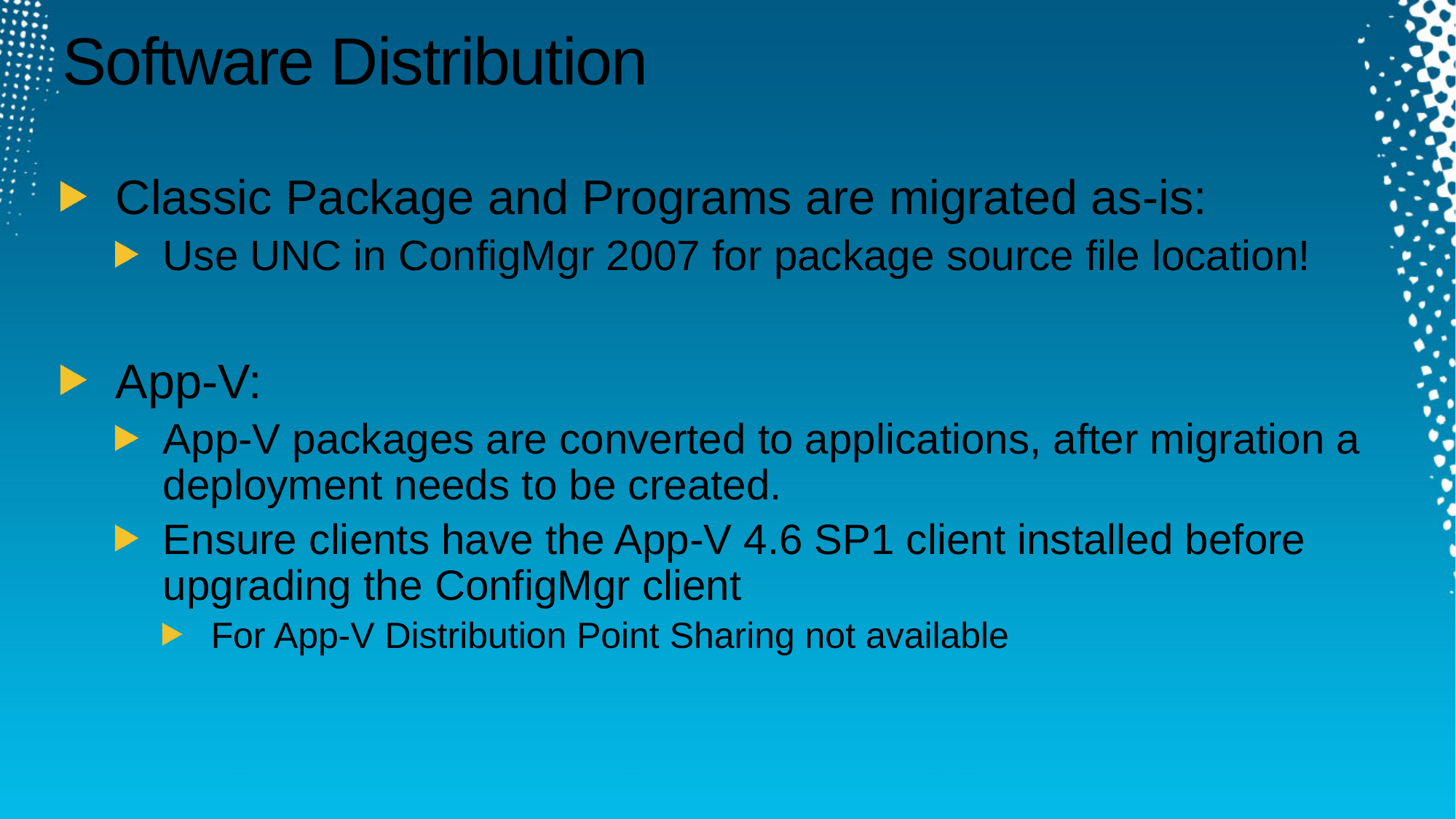

# Software Distribution
Classic Package and Programs are migrated as-is:
Use UNC in ConfigMgr 2007 for package source file location!

App-V:
App-V packages are converted to applications, after migration a deployment needs to be created.
Ensure clients have the App-V 4.6 SP1 client installed before upgrading the ConfigMgr client
For App-V Distribution Point Sharing not available